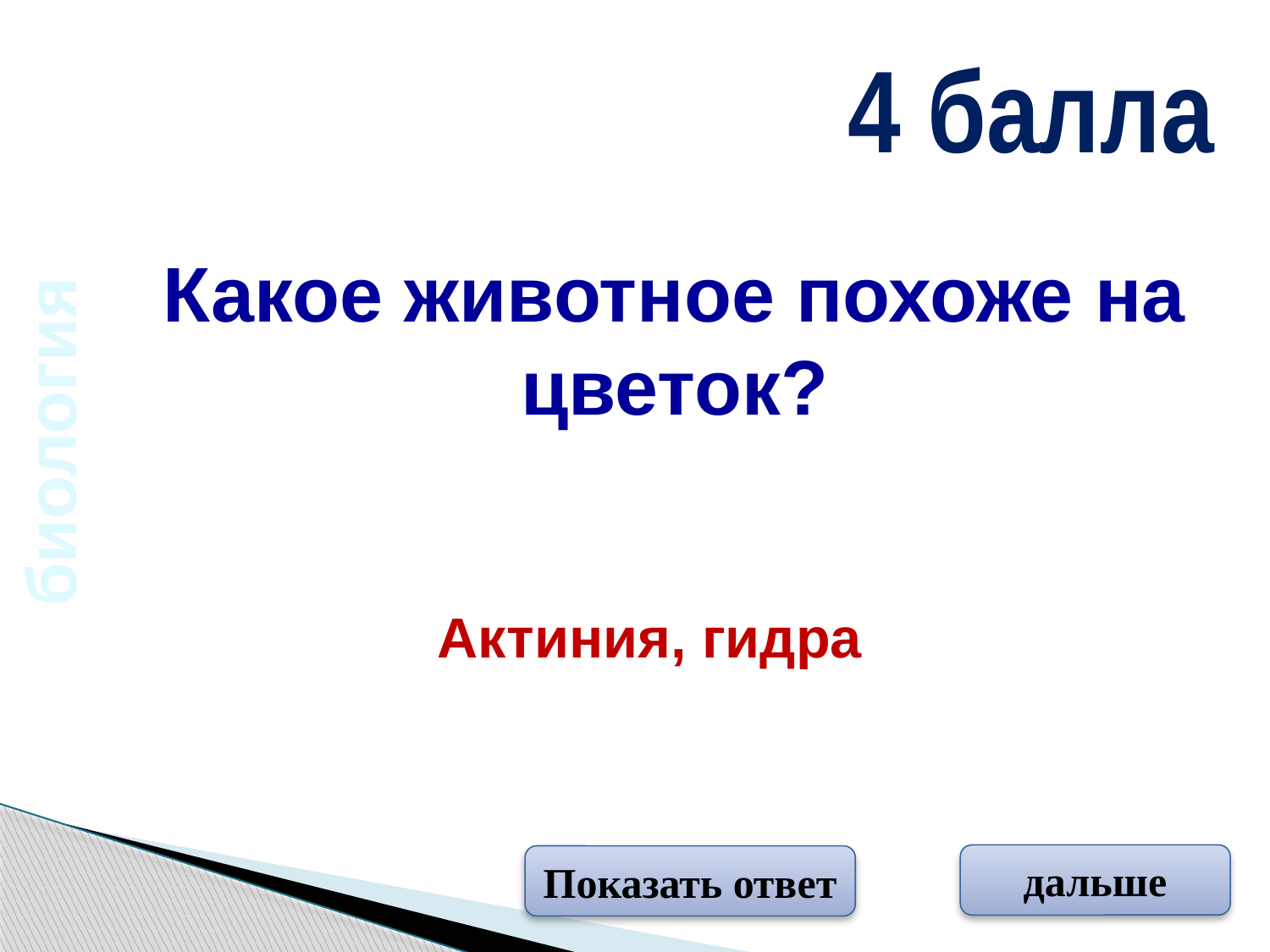

4 балла
Какое животное похоже на цветок?
биология
Актиния, гидра
дальше
Показать ответ